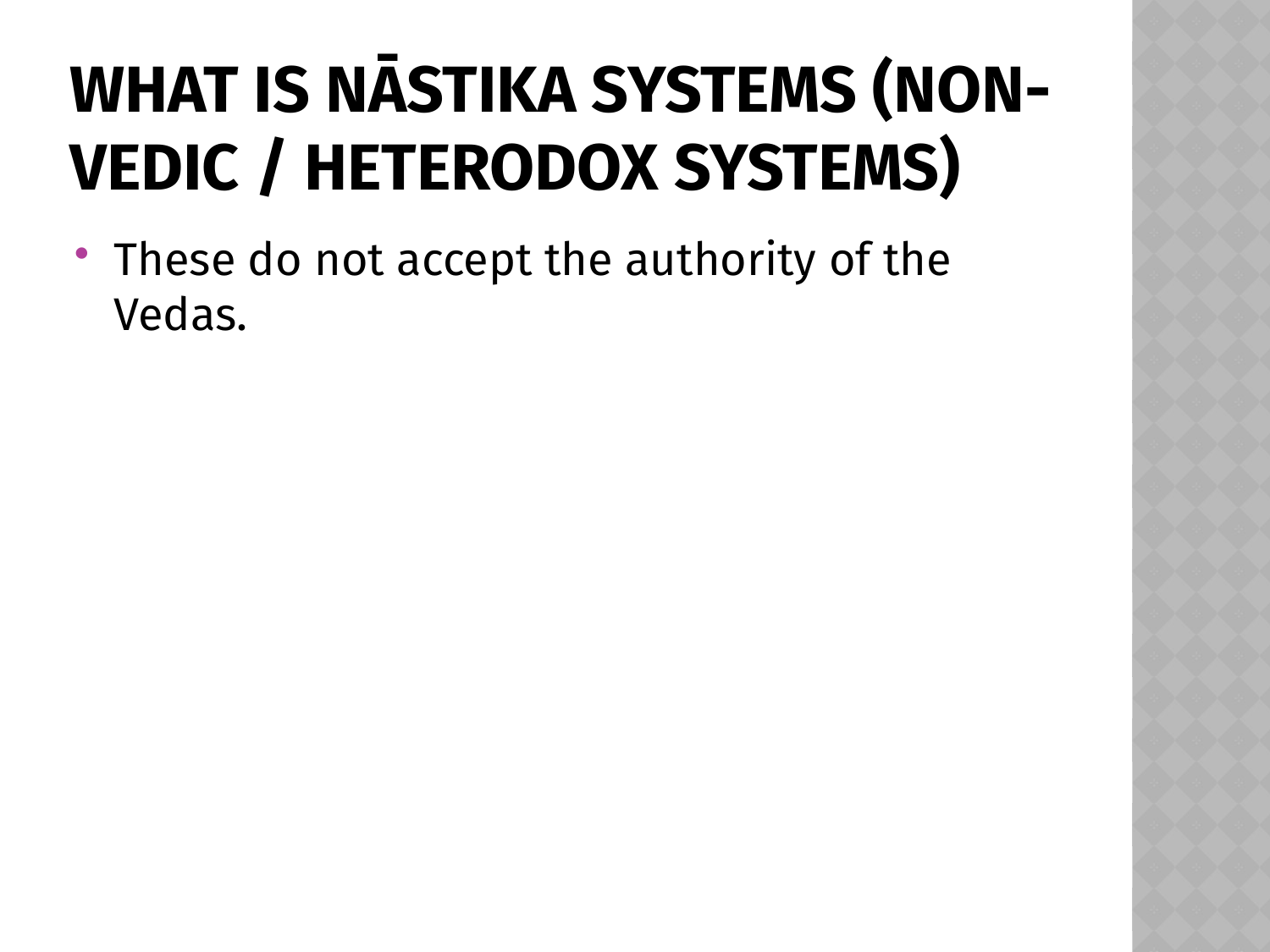

# What is Nāstika Systems (Non-Vedic / Heterodox systems)
These do not accept the authority of the Vedas.